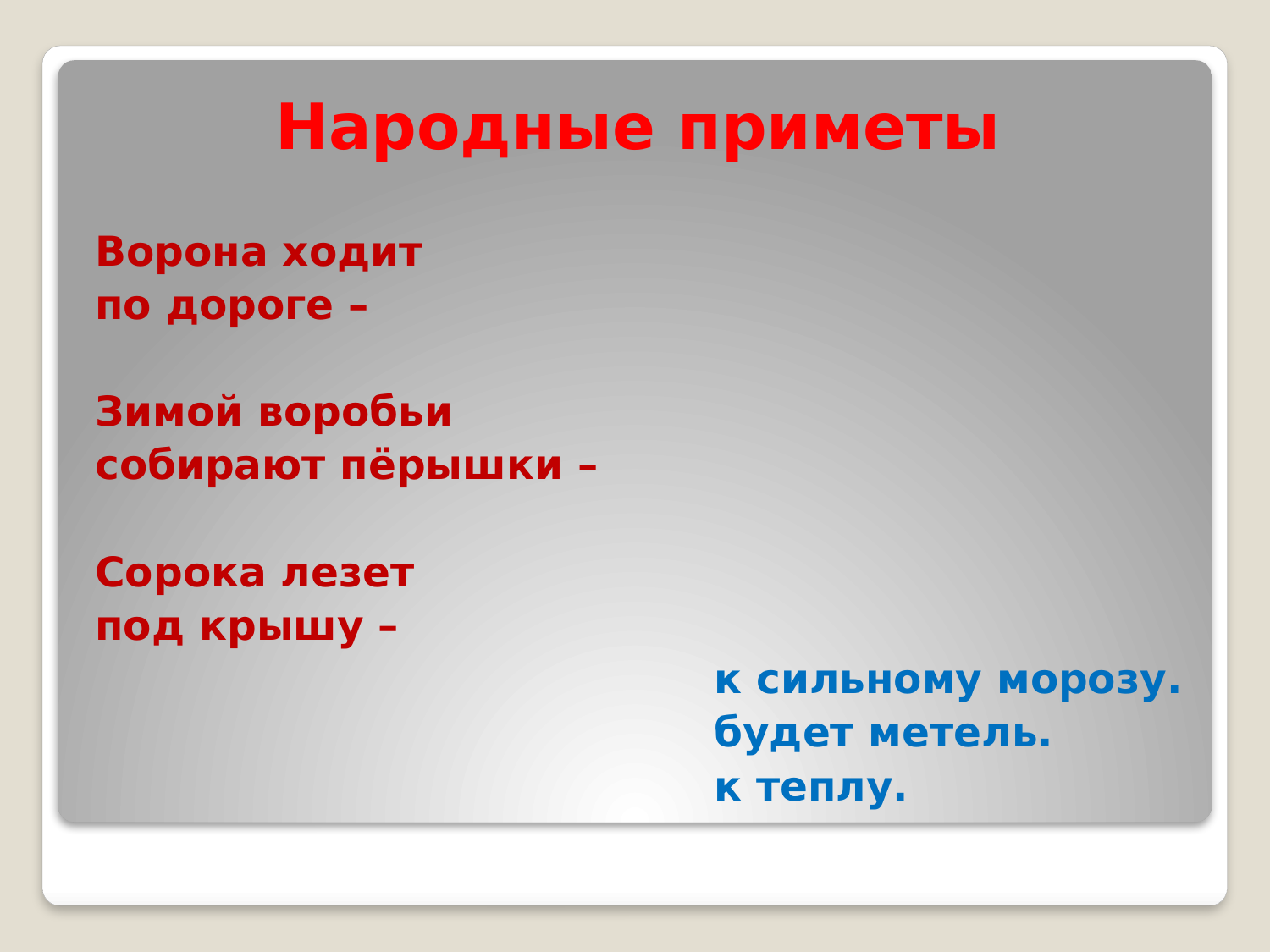

# Народные приметы

Ворона ходит
по дороге –

Зимой воробьи
собирают пёрышки –

Сорока лезет
под крышу –
                                           к сильному морозу.
                                           будет метель.
                                           к теплу.